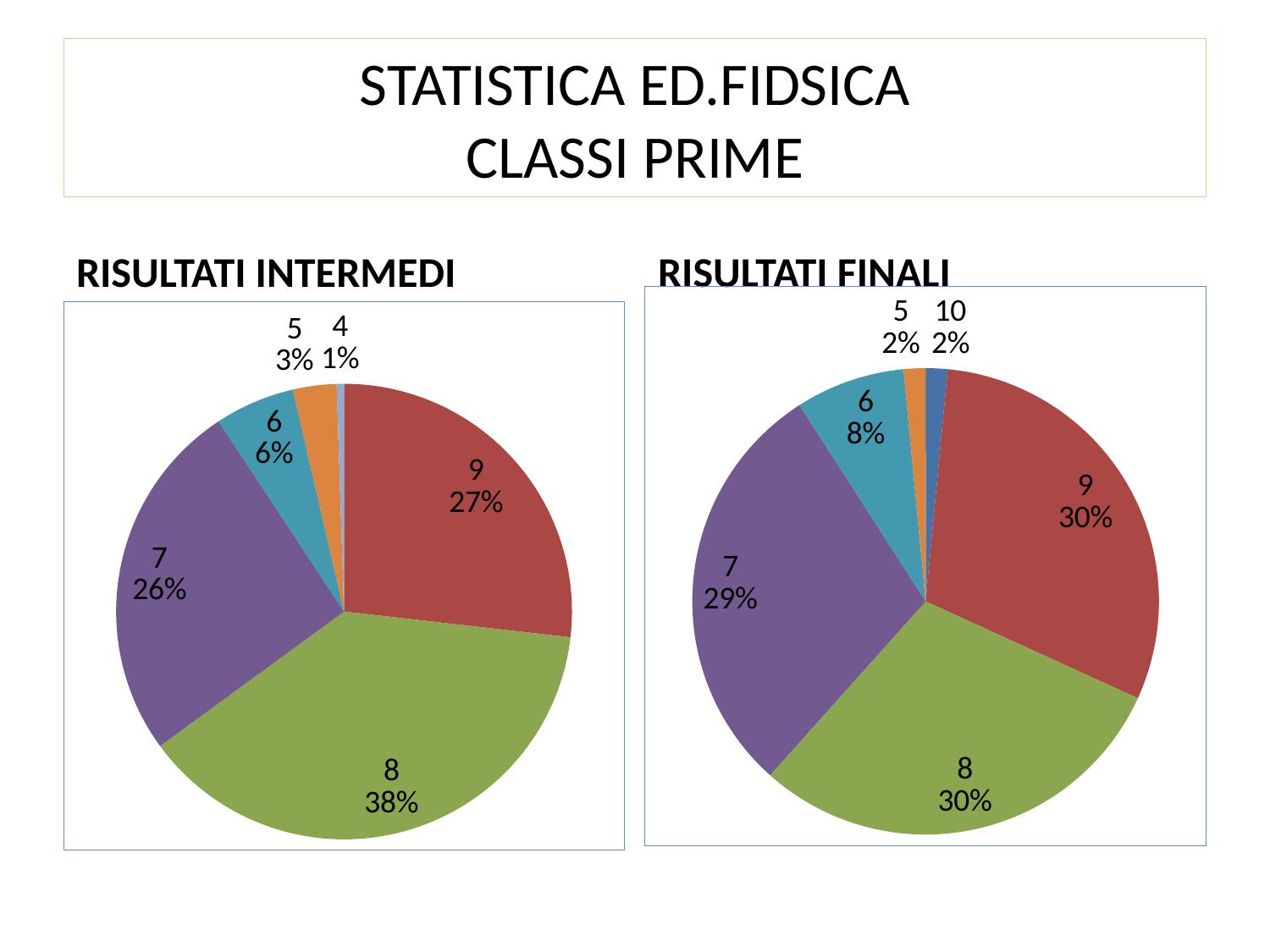

# STATISTICA ED.FIDSICA CLASSI PRIME
RISULTATI INTERMEDI
RISULTATI FINALI

### Chart

| Category | C.PRIME |
|---|---|
| 10 | 3.0 |
| 9 | 60.0 |
| 8 | 59.0 |
| 7 | 58.0 |
| 6 | 15.0 |
| 5 | 3.0 |
| 4 | 0.0 |

### Chart

| Category | C.PRIME |
|---|---|
| 10 | 0.0 |
| 9 | 52.0 |
| 8 | 74.0 |
| 7 | 50.0 |
| 6 | 11.0 |
| 5 | 6.0 |
| 4 | 1.0 |